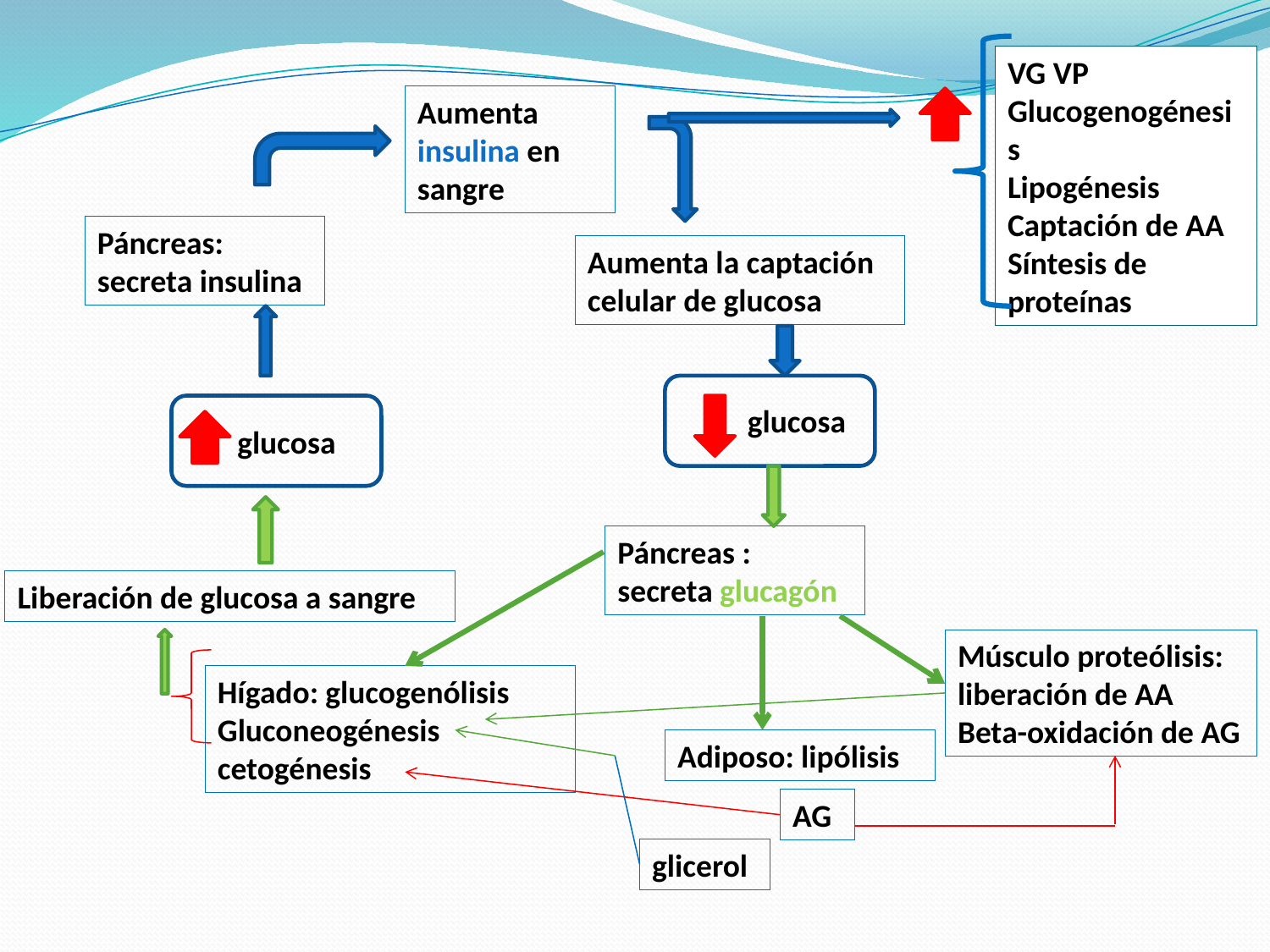

VG VP
Glucogenogénesis
Lipogénesis
Captación de AA
Síntesis de proteínas
Aumenta insulina en sangre

Páncreas: secreta insulina
Aumenta la captación celular de glucosa

glucosa

glucosa

Páncreas : secreta glucagón
Liberación de glucosa a sangre

Músculo proteólisis: liberación de AA
Beta-oxidación de AG

Hígado: glucogenólisis
Gluconeogénesis
cetogénesis
Adiposo: lipólisis
AG
glicerol